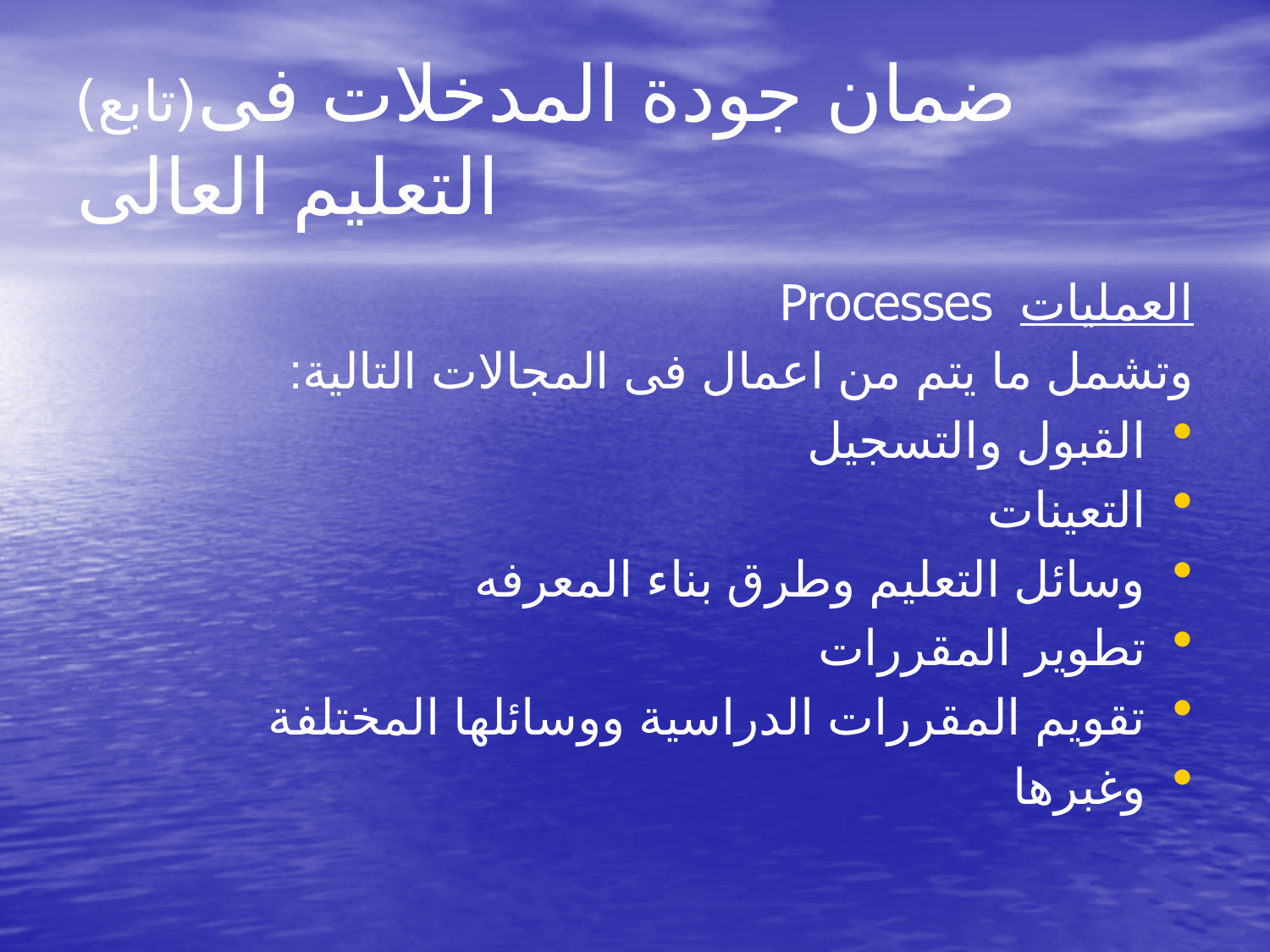

# (تابع)ضمان جودة المدخلات فى التعليم العالى
العمليات  Processes
وتشمل ما يتم من اعمال فى المجالات التالية:
القبول والتسجيل
التعينات
وسائل التعليم وطرق بناء المعرفه
تطوير المقررات
تقويم المقررات الدراسية ووسائلها المختلفة
وغبرها